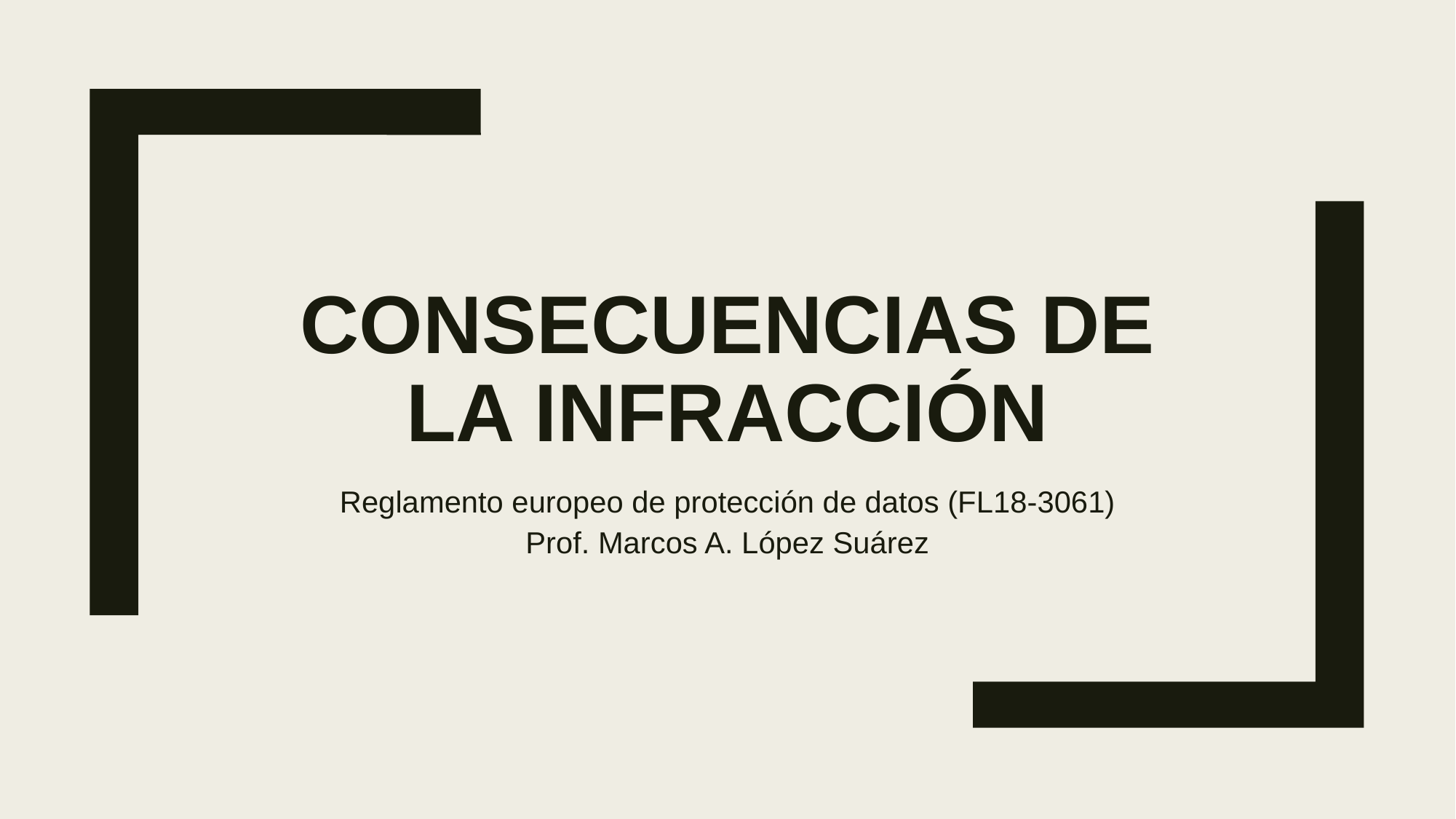

# CONSECUENCIAS DE LA INFRACCIÓN
Reglamento europeo de protección de datos (FL18-3061)
Prof. Marcos A. López Suárez